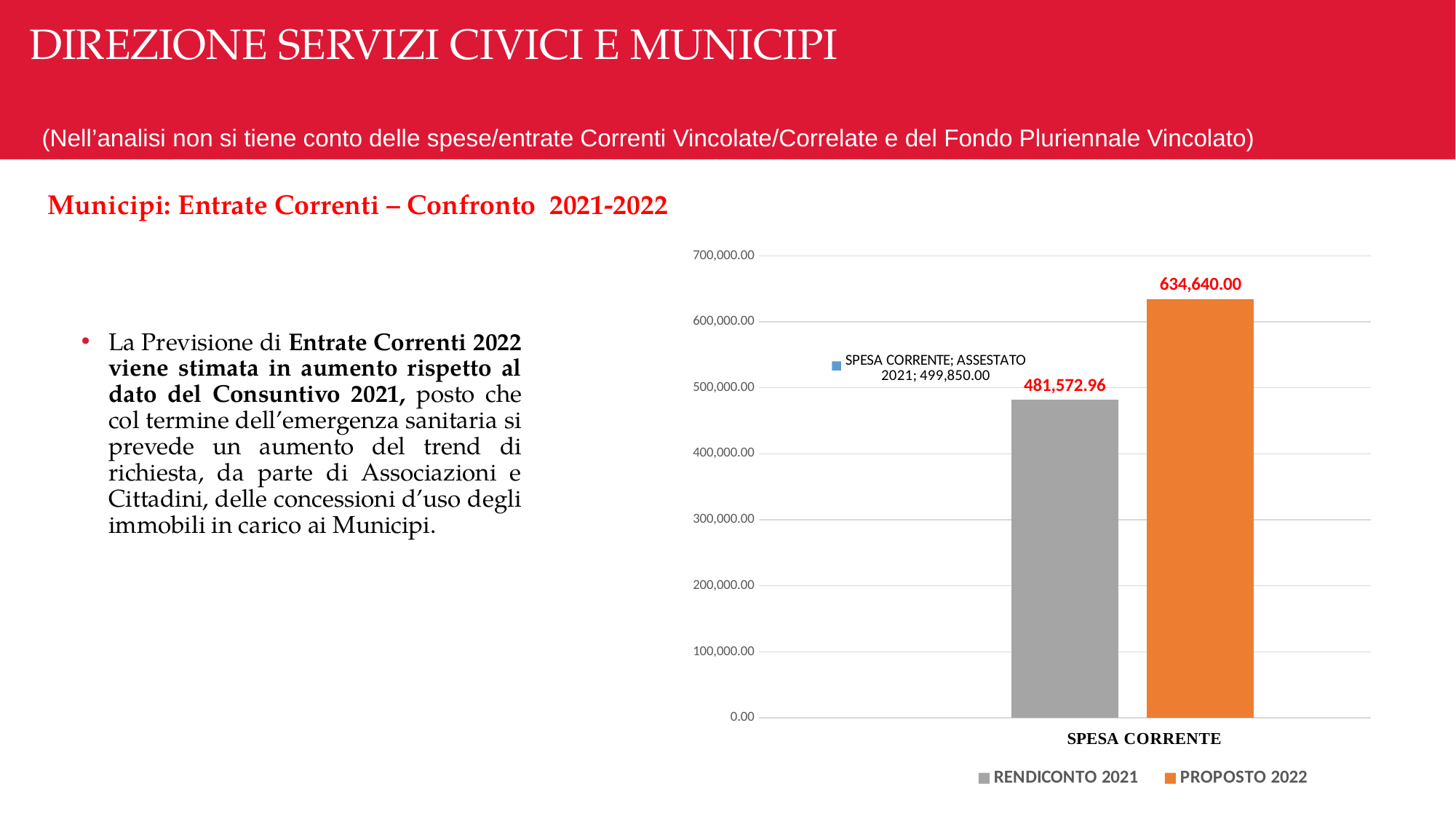

# DIREZIONE SERVIZI CIVICI E MUNICIPI

(Nell’analisi non si tiene conto delle spese/entrate Correnti Vincolate/Correlate e del Fondo Pluriennale Vincolato)
Municipi: Entrate Correnti – Confronto  2021-2022

### Chart:

| Category | ASSESTATO 2021 | RENDICONTO 2021 | PROPOSTO 2022 |
|---|---|---|---|
| SPESA CORRENTE | 499850.0 | 481572.95999999996 | 634640.0 |

La Previsione di Entrate Correnti 2022 viene stimata in aumento rispetto al dato del Consuntivo 2021, posto che col termine dell’emergenza sanitaria si prevede un aumento del trend di richiesta, da parte di Associazioni e Cittadini, delle concessioni d’uso degli immobili in carico ai Municipi.

### Chart

| Category |
|---|
10